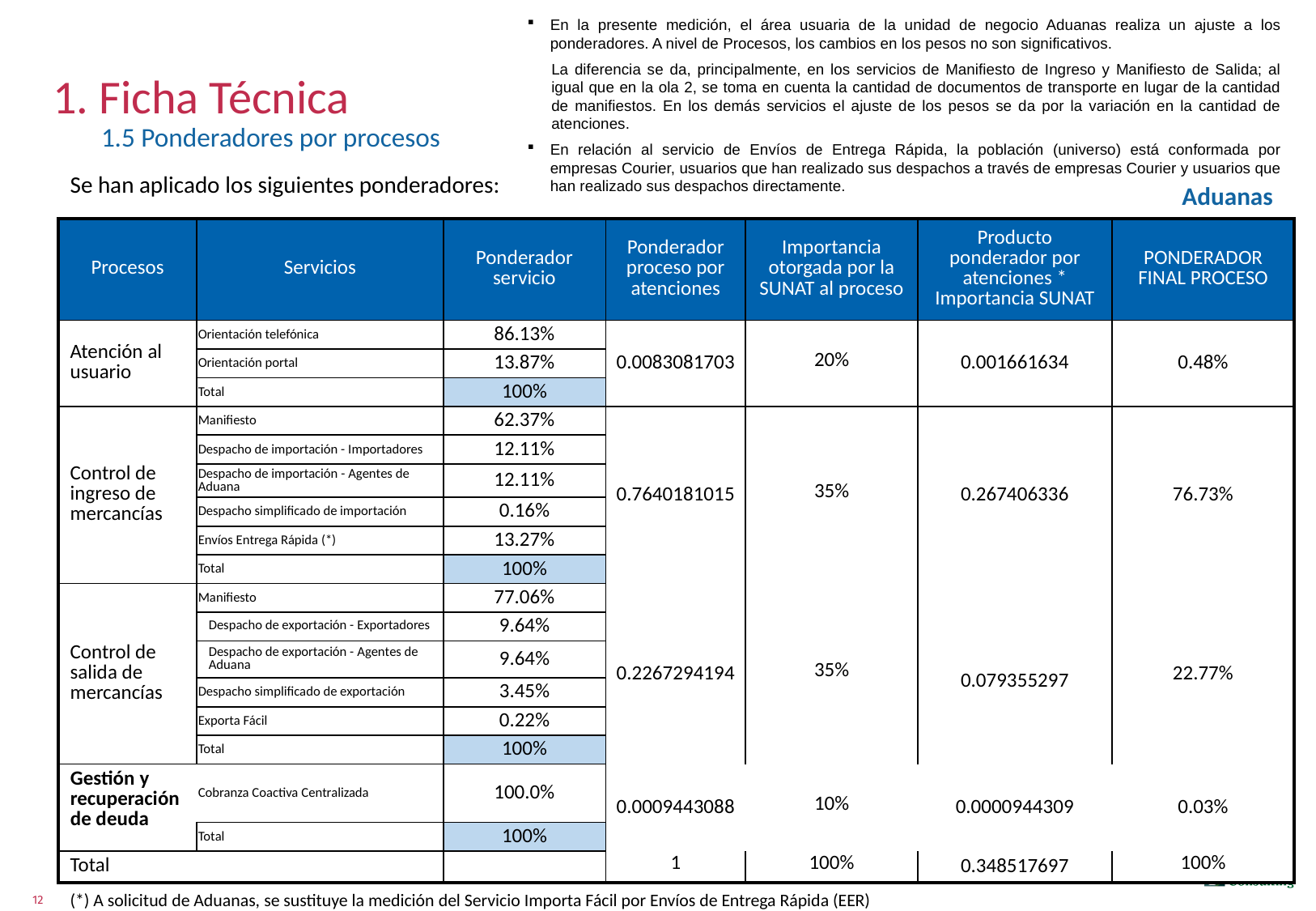

En la presente medición, el área usuaria de la unidad de negocio Aduanas realiza un ajuste a los ponderadores. A nivel de Procesos, los cambios en los pesos no son significativos.
La diferencia se da, principalmente, en los servicios de Manifiesto de Ingreso y Manifiesto de Salida; al igual que en la ola 2, se toma en cuenta la cantidad de documentos de transporte en lugar de la cantidad de manifiestos. En los demás servicios el ajuste de los pesos se da por la variación en la cantidad de atenciones.
En relación al servicio de Envíos de Entrega Rápida, la población (universo) está conformada por empresas Courier, usuarios que han realizado sus despachos a través de empresas Courier y usuarios que han realizado sus despachos directamente.
# 1. Ficha Técnica 1.5 Ponderadores por procesos
Se han aplicado los siguientes ponderadores:
Aduanas
| Procesos | Servicios | Ponderador servicio | Ponderador proceso por atenciones | Importancia otorgada por la SUNAT al proceso | Producto ponderador por atenciones \* Importancia SUNAT | PONDERADOR FINAL PROCESO |
| --- | --- | --- | --- | --- | --- | --- |
| Atención al usuario | Orientación telefónica | 86.13% | 0.0083081703 | 20% | 0.001661634 | 0.48% |
|  | Orientación portal | 13.87% |  |  |  |  |
|  | Total | 100% |  |  |  |  |
| Control de ingreso de mercancías | Manifiesto | 62.37% | 0.7640181015 | 35% | 0.267406336 | 76.73% |
|  | Despacho de importación - Importadores | 12.11% |  |  |  |  |
|  | Despacho de importación - Agentes de Aduana | 12.11% |  |  |  |  |
|  | Despacho simplificado de importación | 0.16% |  |  |  |  |
|  | Envíos Entrega Rápida (\*) | 13.27% |  |  |  |  |
|  | Total | 100% |  |  |  |  |
| Control de salida de mercancías | Manifiesto | 77.06% | 0.2267294194 | 35% | 0.079355297 | 22.77% |
|  | Despacho de exportación - Exportadores | 9.64% |  |  |  |  |
|  | Despacho de exportación - Agentes de Aduana | 9.64% |  |  |  |  |
|  | Despacho simplificado de exportación | 3.45% |  |  |  |  |
|  | Exporta Fácil | 0.22% |  |  |  |  |
|  | Total | 100% |  |  |  |  |
| Gestión y recuperación de deuda | Cobranza Coactiva Centralizada | 100.0% | 0.0009443088 | 10% | 0.0000944309 | 0.03% |
|  | Total | 100% |  |  |  |  |
| Total |  |  | 1 | 100% | 0.348517697 | 100% |
(*) A solicitud de Aduanas, se sustituye la medición del Servicio Importa Fácil por Envíos de Entrega Rápida (EER)